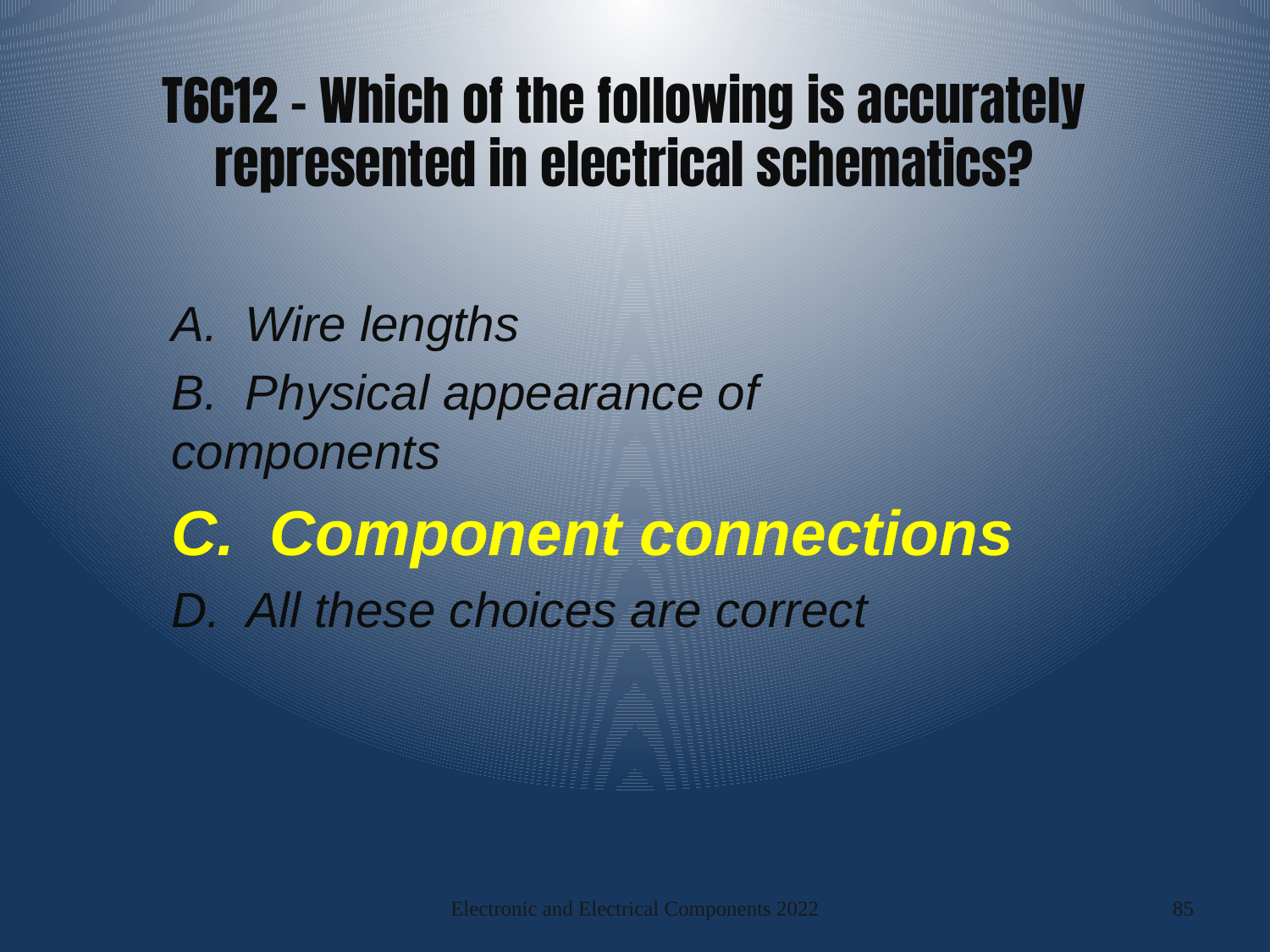

# T6C12 – Which of the following is accurately represented in electrical schematics?
A.  Wire lengths
B.  Physical appearance of components
C.  Component connections
D.  All these choices are correct
Electronic and Electrical Components 2022
85